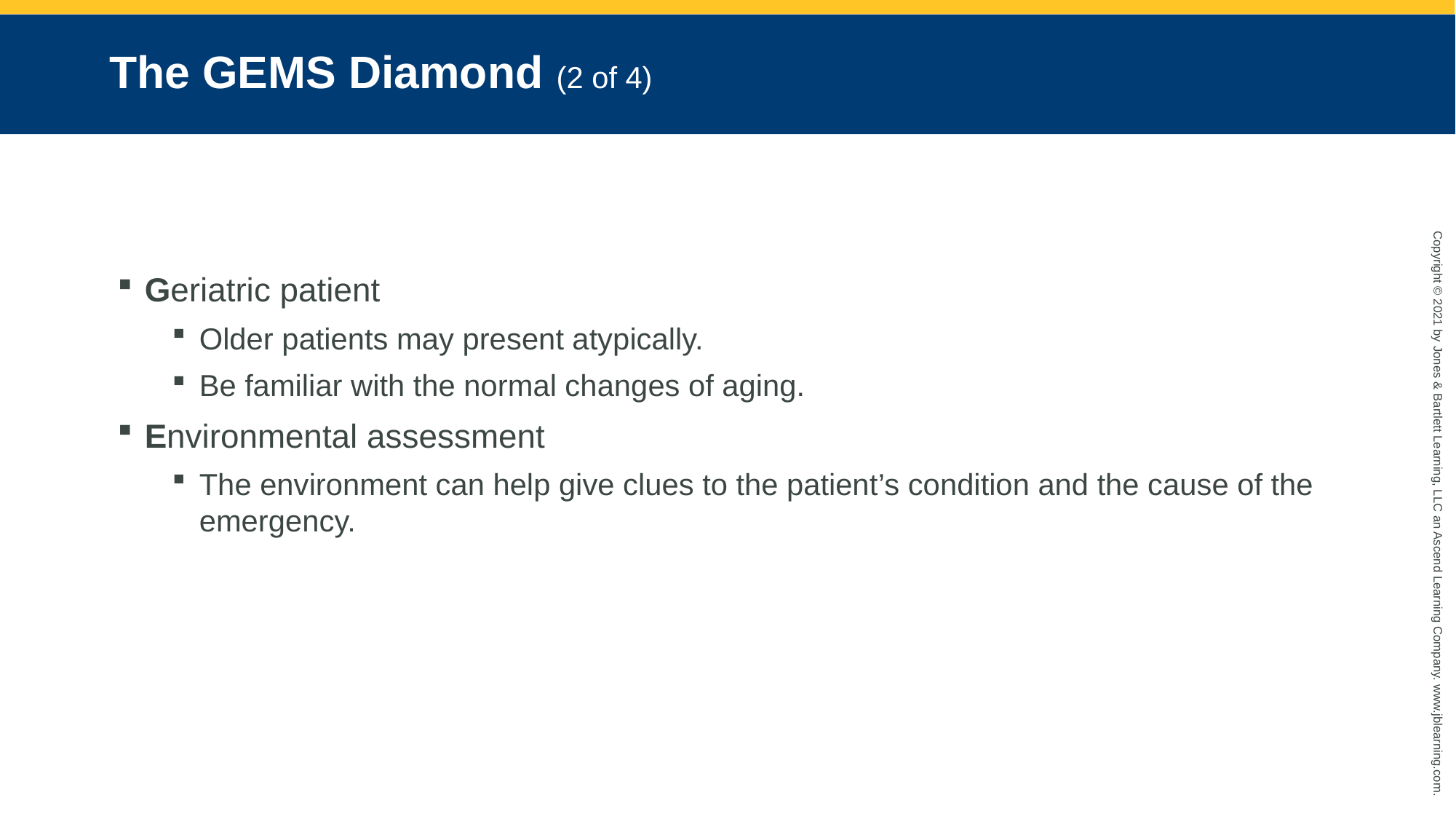

# The GEMS Diamond (2 of 4)
Geriatric patient
Older patients may present atypically.
Be familiar with the normal changes of aging.
Environmental assessment
The environment can help give clues to the patient’s condition and the cause of the emergency.